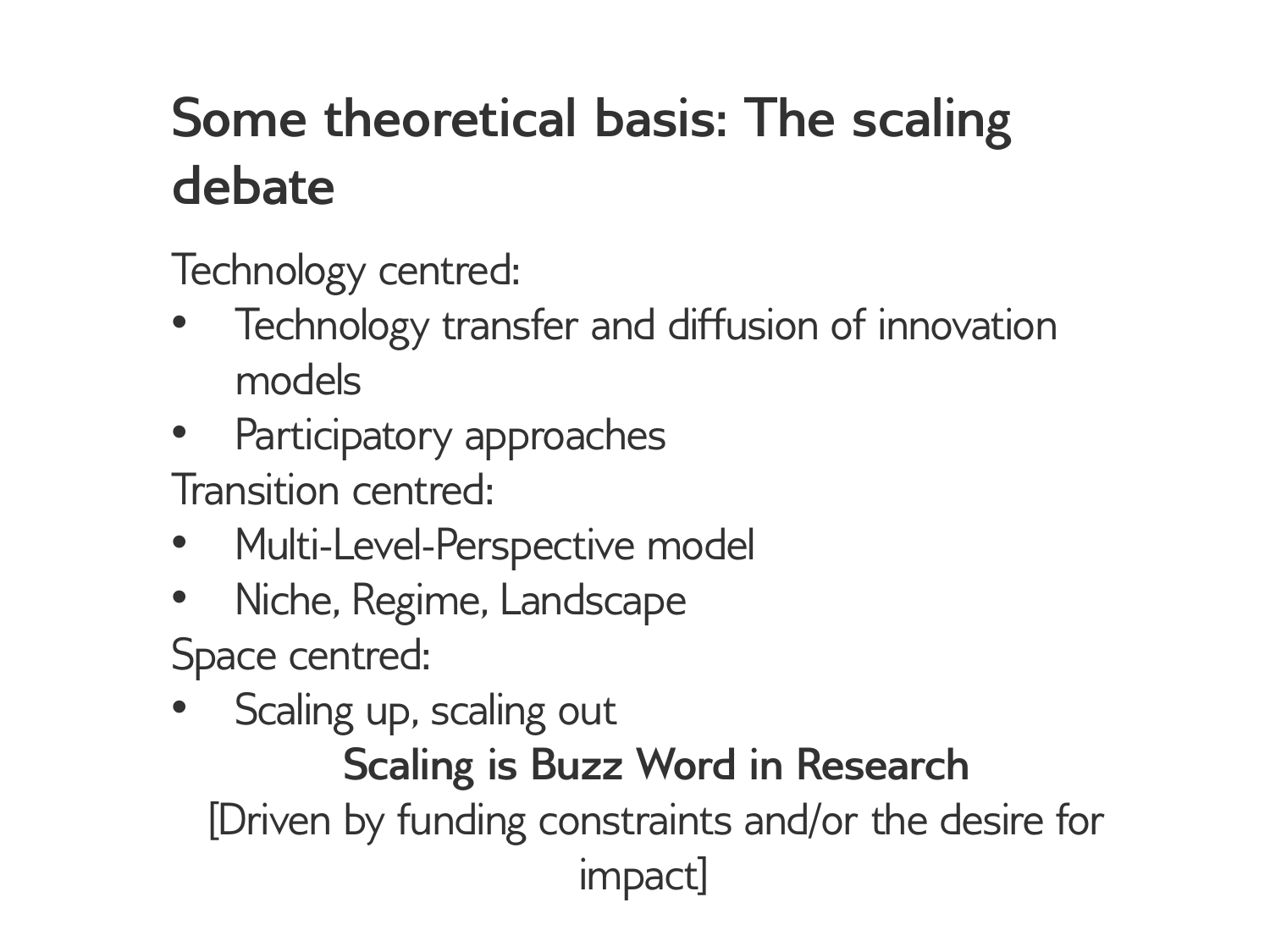

# Some theoretical basis: The scaling debate
Technology centred:
Technology transfer and diffusion of innovation models
Participatory approaches
Transition centred:
Multi-Level-Perspective model
Niche, Regime, Landscape
Space centred:
Scaling up, scaling out
 Scaling is Buzz Word in Research
[Driven by funding constraints and/or the desire for impact]